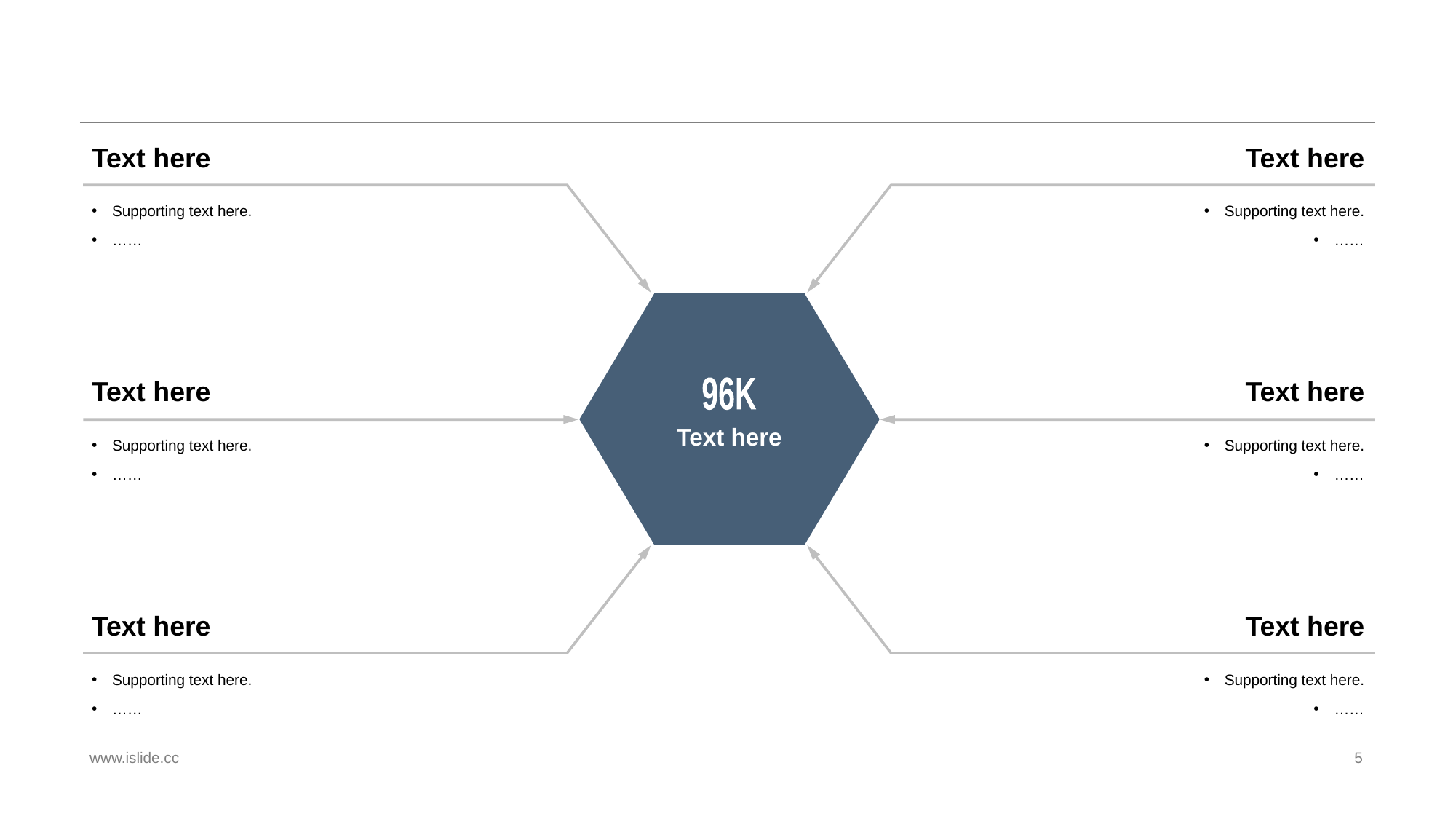

#
Text here
Text here

Supporting text here.
……
Supporting text here.
……

Text here
Text here
96K
Text here
Supporting text here.
……

Supporting text here.
……

Text here
Text here
Supporting text here.
……
Supporting text here.
……
www.islide.cc
5